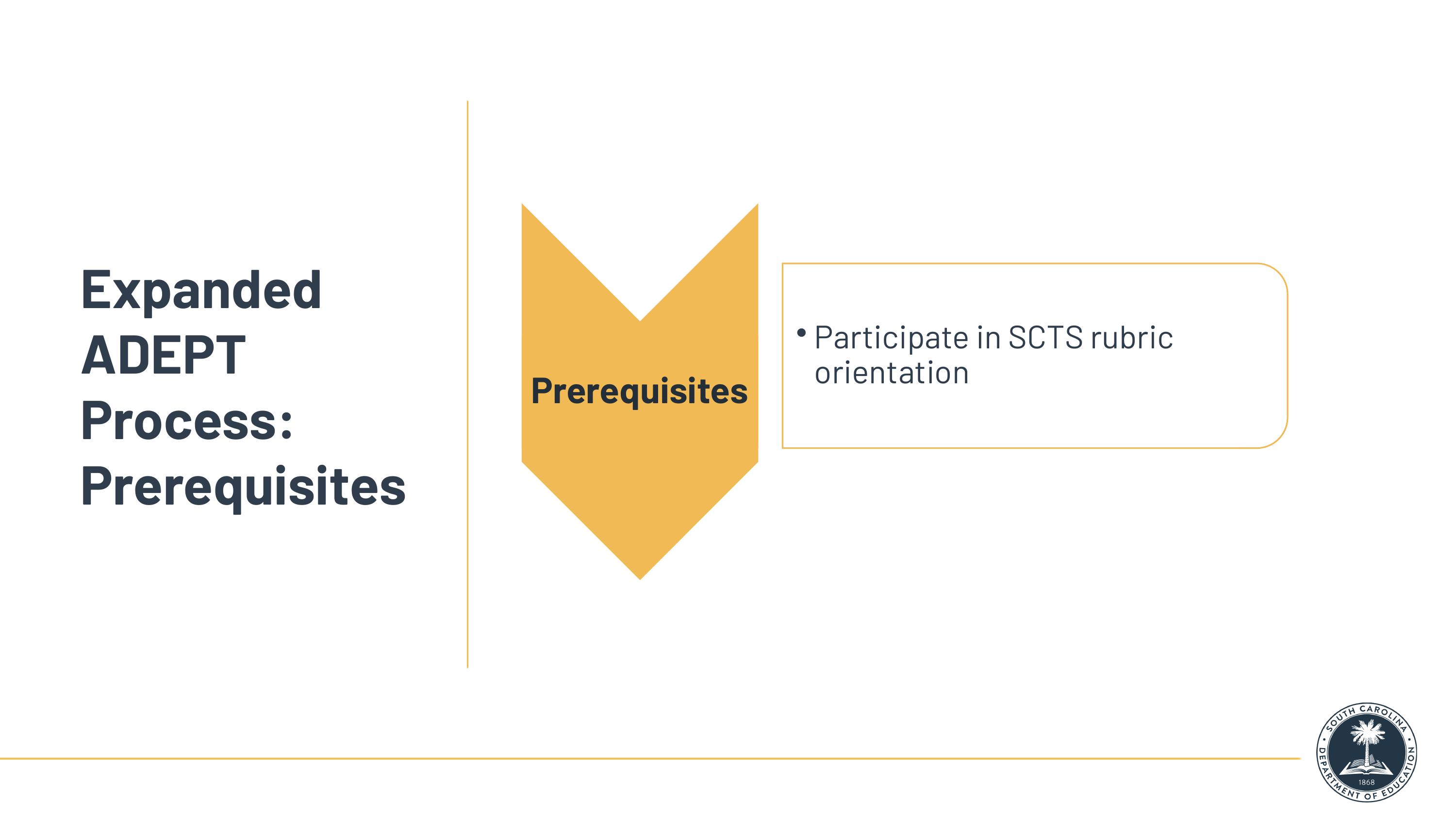

# Expanded ADEPT Process: Prerequisites

Prerequisites

Participate in SCTS rubric orientation